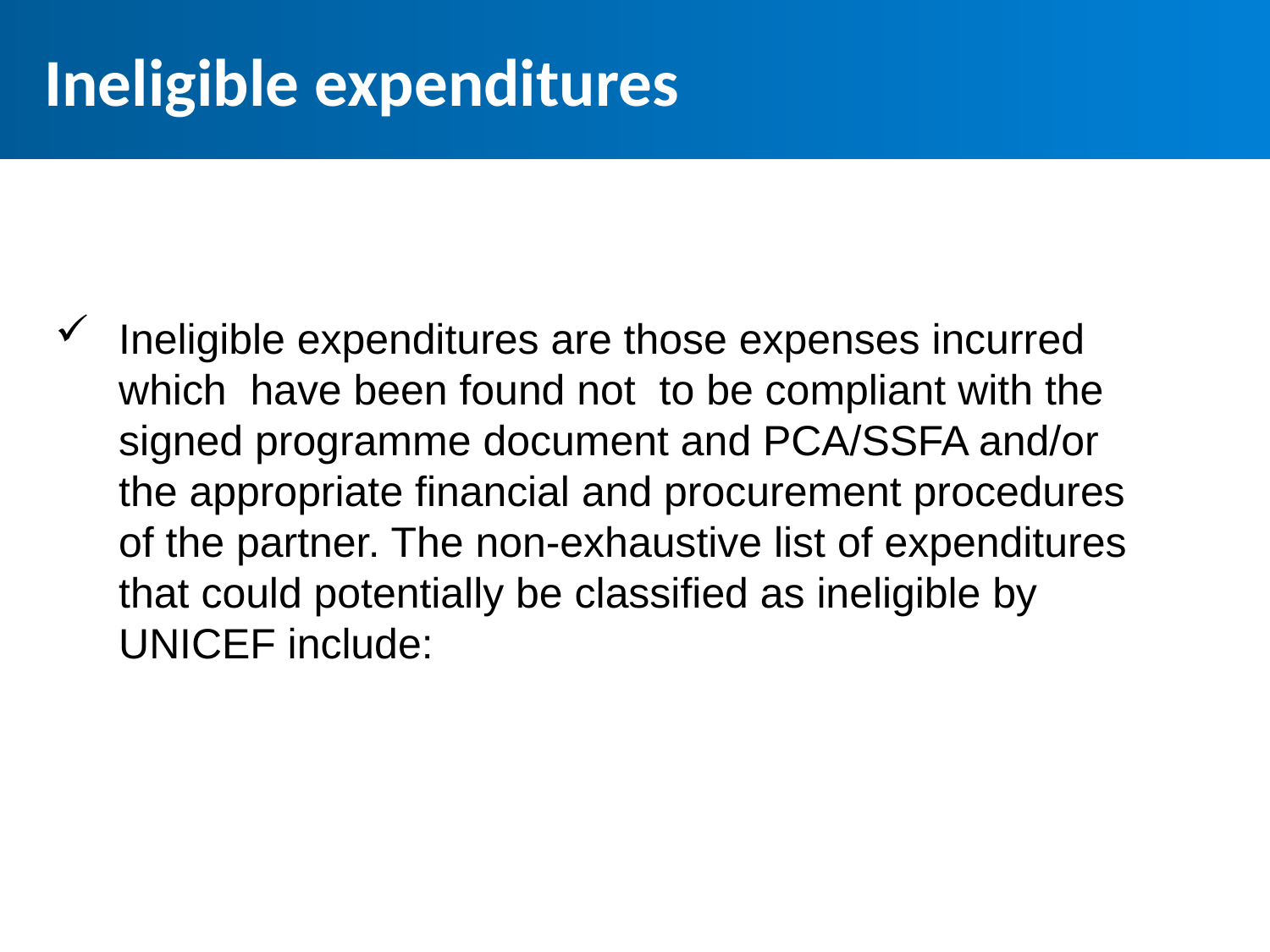

# Ineligible expenditures
Expense testing – verify…..
Ineligible expenditures are those expenses incurred which  have been found not  to be compliant with the signed programme document and PCA/SSFA and/or the appropriate financial and procurement procedures of the partner. The non-exhaustive list of expenditures that could potentially be classified as ineligible by UNICEF include: